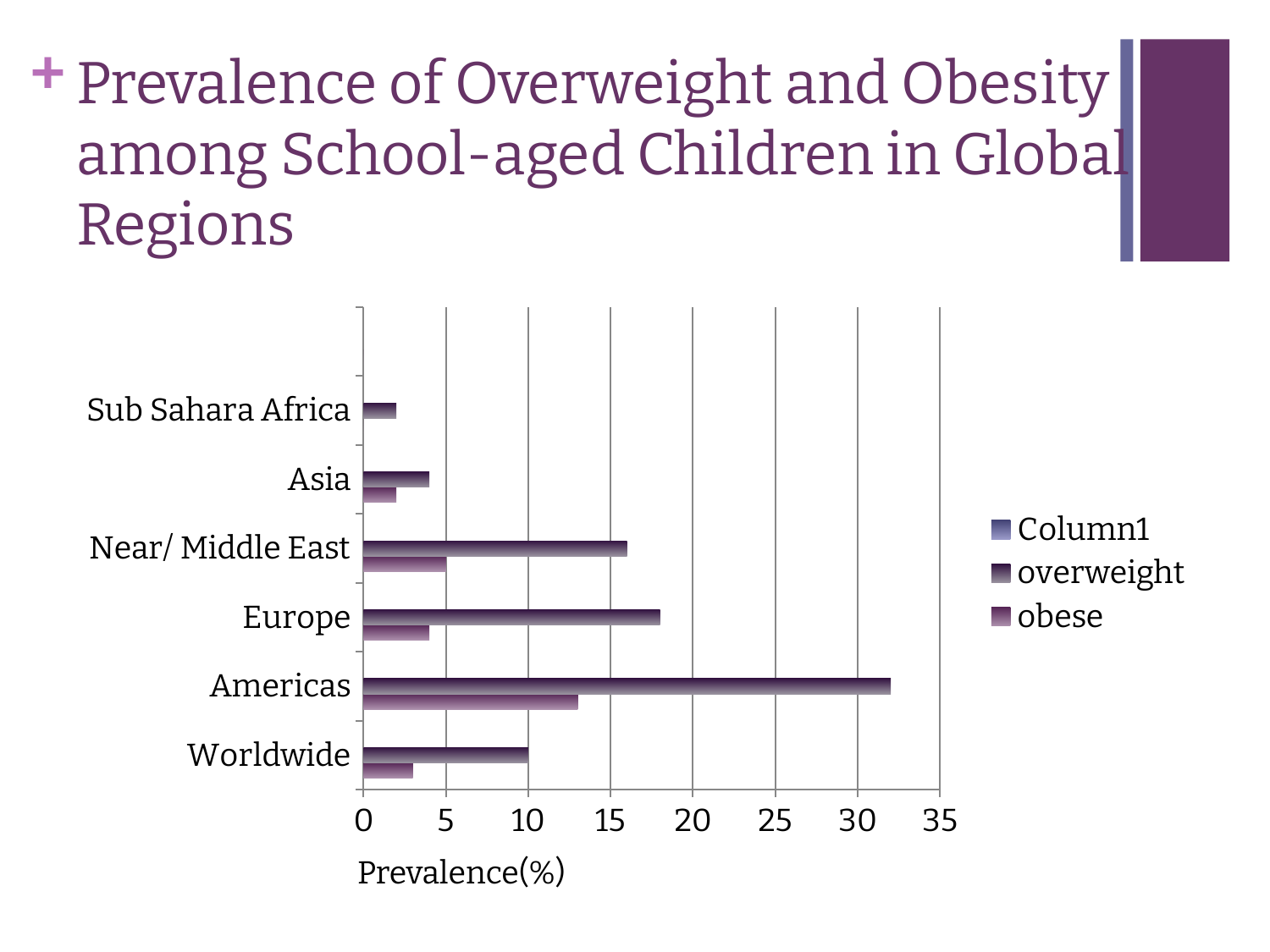

# Prevalence of Overweight and Obesity among School-aged Children in Global Regions

### Chart

| Category | obese | overweight | Column1 |
|---|---|---|---|
| Worldwide | 3.0 | 10.0 | None |
| Americas | 13.0 | 32.0 | None |
| Europe | 4.0 | 18.0 | None |
| Near/ Middle East | 5.0 | 16.0 | None |
| Asia | 2.0 | 4.0 | None |
| Sub Sahara Africa | 0.0 | 2.0 | None |
           Prevalence(%)